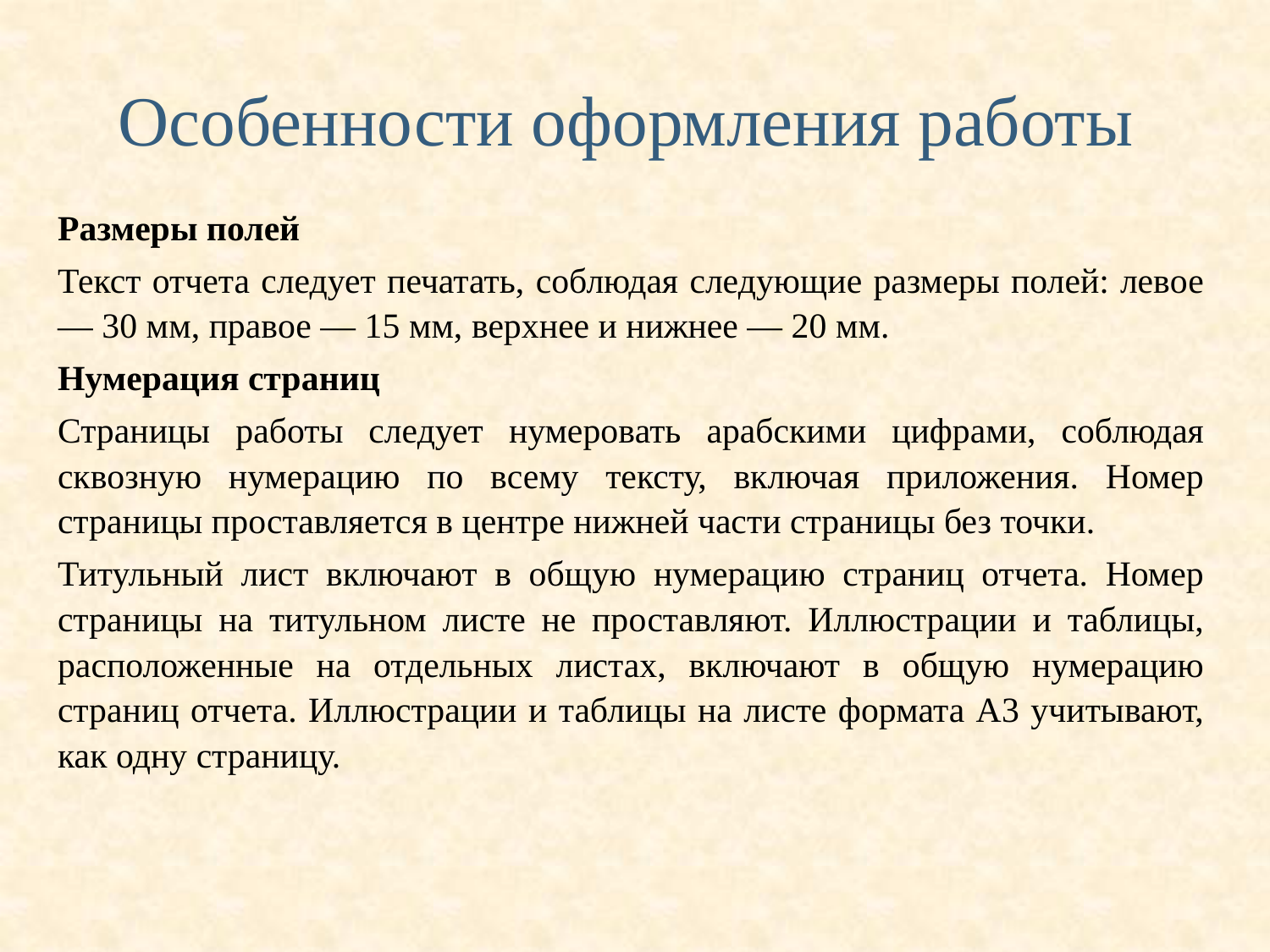

# Особенности оформления работы
Размеры полей
Текст отчета следует печатать, соблюдая следующие размеры полей: левое — 30 мм, правое — 15 мм, верхнее и нижнее — 20 мм.
Нумерация страниц
Страницы работы следует нумеровать арабскими цифрами, соблюдая сквозную нумерацию по всему тексту, включая приложения. Номер страницы проставляется в центре нижней части страницы без точки.
Титульный лист включают в общую нумерацию страниц отчета. Номер страницы на титульном листе не проставляют. Иллюстрации и таблицы, расположенные на отдельных листах, включают в общую нумерацию страниц отчета. Иллюстрации и таблицы на листе формата А3 учитывают, как одну страницу.